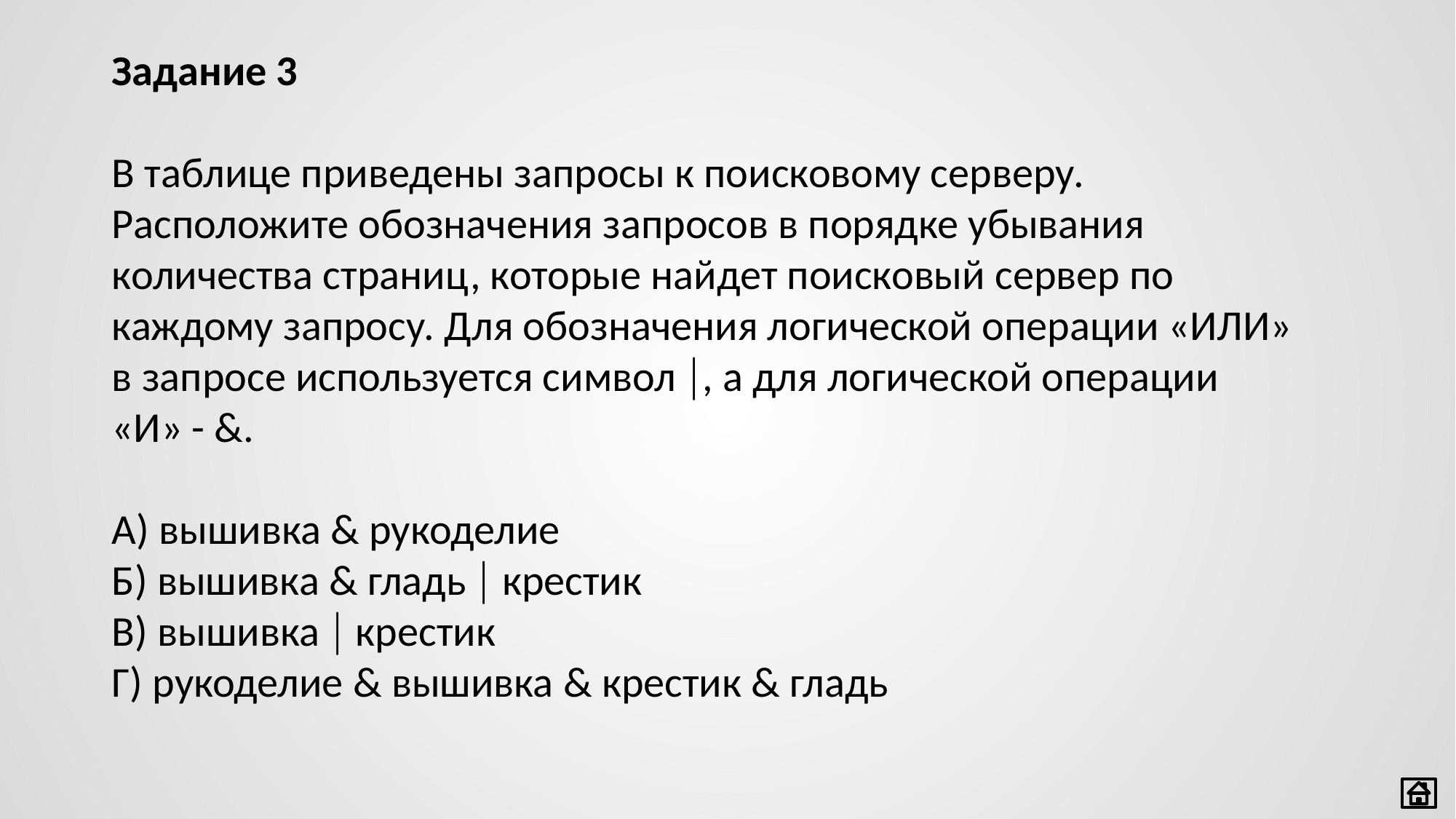

Задание 3
В таблице приведены запросы к поисковому серверу. Расположите обозначения запросов в порядке убывания количества страниц, которые найдет поисковый сервер по каждому запросу. Для обозначения логической операции «ИЛИ» в запросе используется символ |, а для логической операции «И» - &.

А) вышивка & рукоделие
Б) вышивка & гладь | крестик
В) вышивка | крестик
Г) рукоделие & вышивка & крестик & гладь